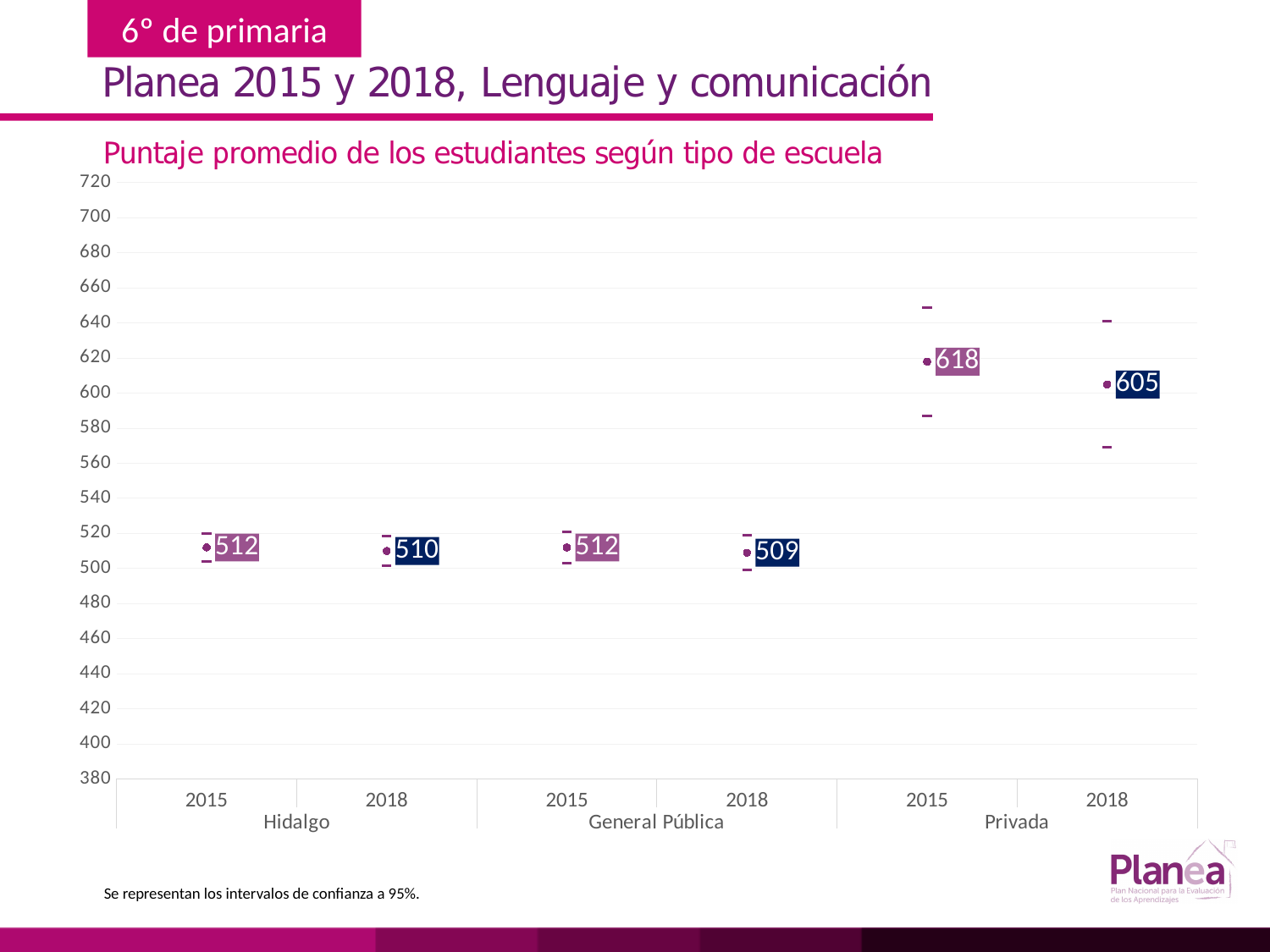

Planea 2015 y 2018, Lenguaje y comunicación

Puntaje promedio de los estudiantes según tipo de escuela

### Chart

| Category |  |  |  |
|---|---|---|---|
| 2015 | 504.04 | 519.96 | 512.0 |
| 2018 | 501.443 | 518.557 | 510.0 |
| 2015 | 503.244 | 520.756 | 512.0 |
| 2018 | 499.05 | 518.95 | 509.0 |
| 2015 | 586.956 | 649.044 | 618.0 |
| 2018 | 568.981 | 641.019 | 605.0 |
Se representan los intervalos de confianza a 95%.